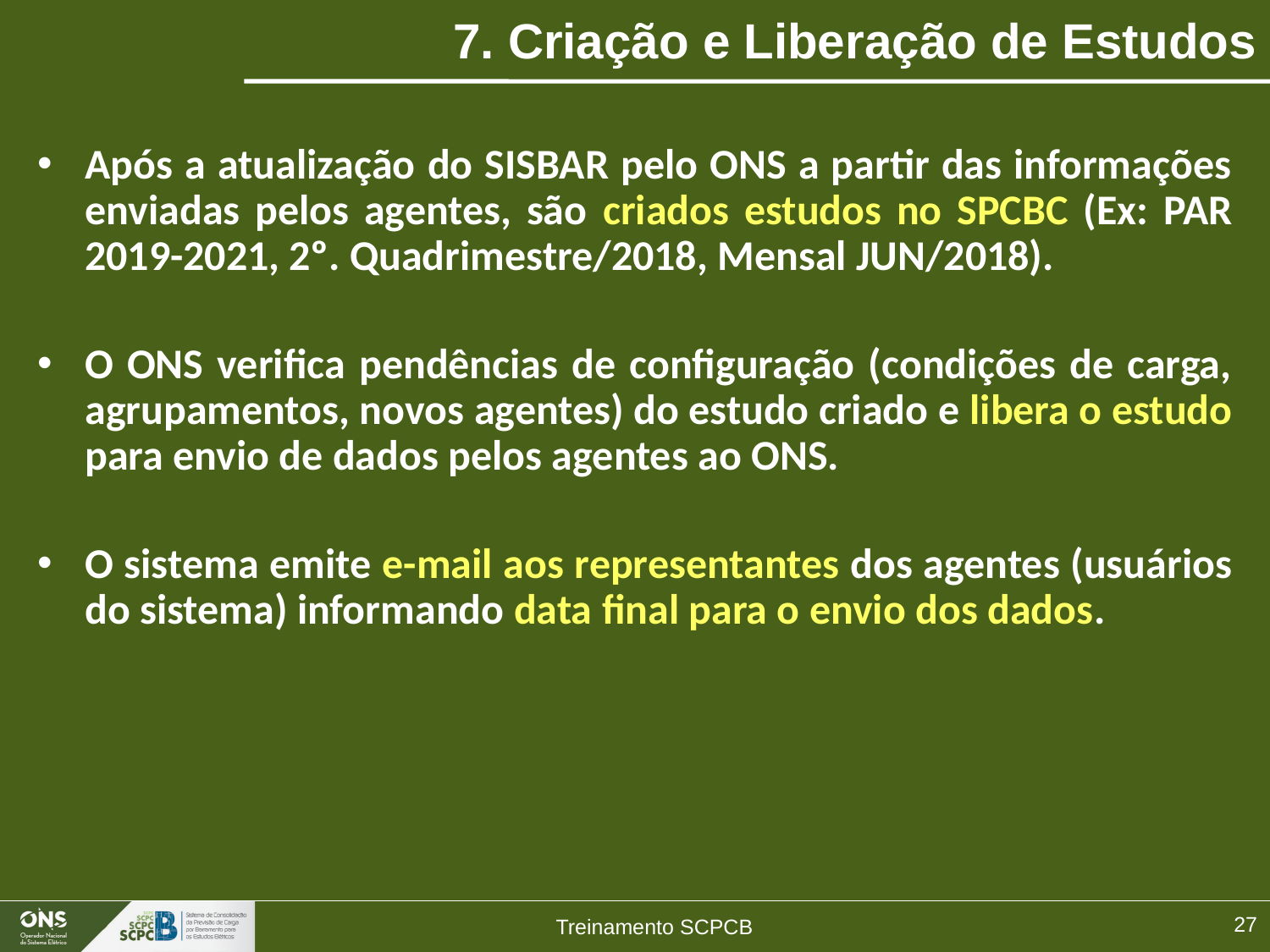

# 7. Criação e Liberação de Estudos
Após a atualização do SISBAR pelo ONS a partir das informações enviadas pelos agentes, são criados estudos no SPCBC (Ex: PAR 2019-2021, 2º. Quadrimestre/2018, Mensal JUN/2018).

O ONS verifica pendências de configuração (condições de carga, agrupamentos, novos agentes) do estudo criado e libera o estudo para envio de dados pelos agentes ao ONS.

O sistema emite e-mail aos representantes dos agentes (usuários do sistema) informando data final para o envio dos dados.